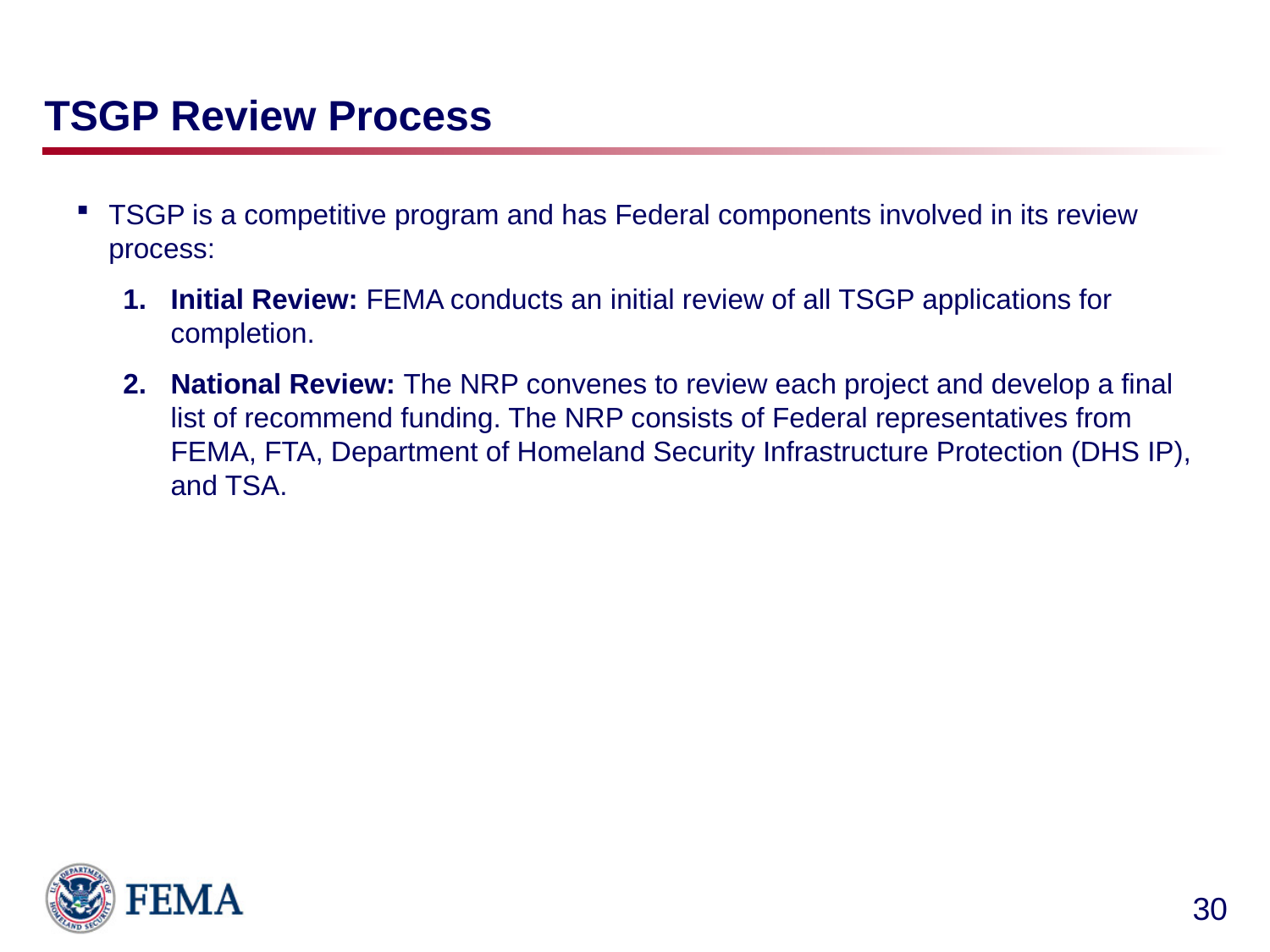

# TSGP Review Process
TSGP is a competitive program and has Federal components involved in its review process:
Initial Review: FEMA conducts an initial review of all TSGP applications for completion.
National Review: The NRP convenes to review each project and develop a final list of recommend funding. The NRP consists of Federal representatives from FEMA, FTA, Department of Homeland Security Infrastructure Protection (DHS IP), and TSA.

30